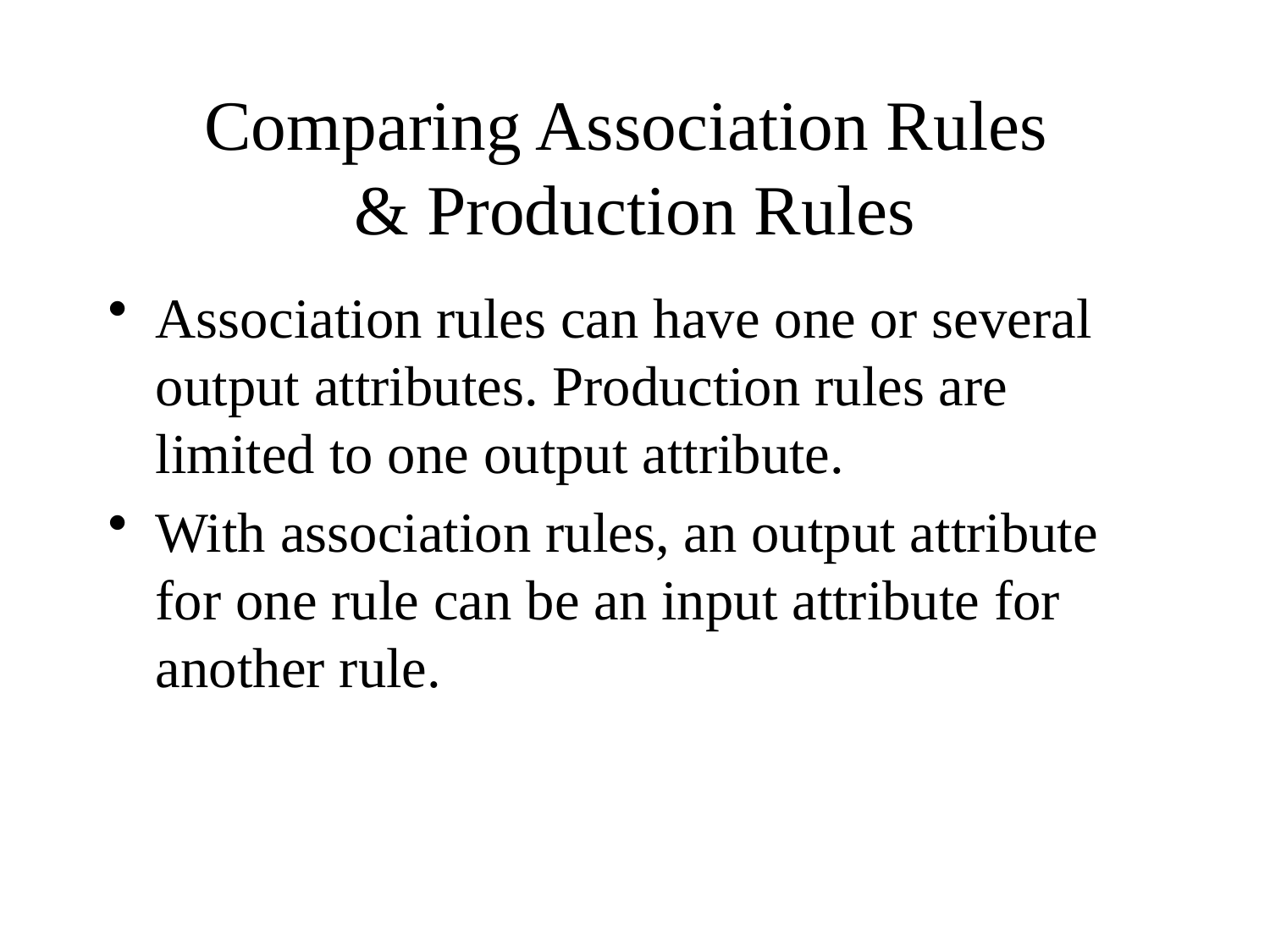

# Comparing Association Rules & Production Rules
Association rules can have one or several output attributes. Production rules are limited to one output attribute.
With association rules, an output attribute for one rule can be an input attribute for another rule.